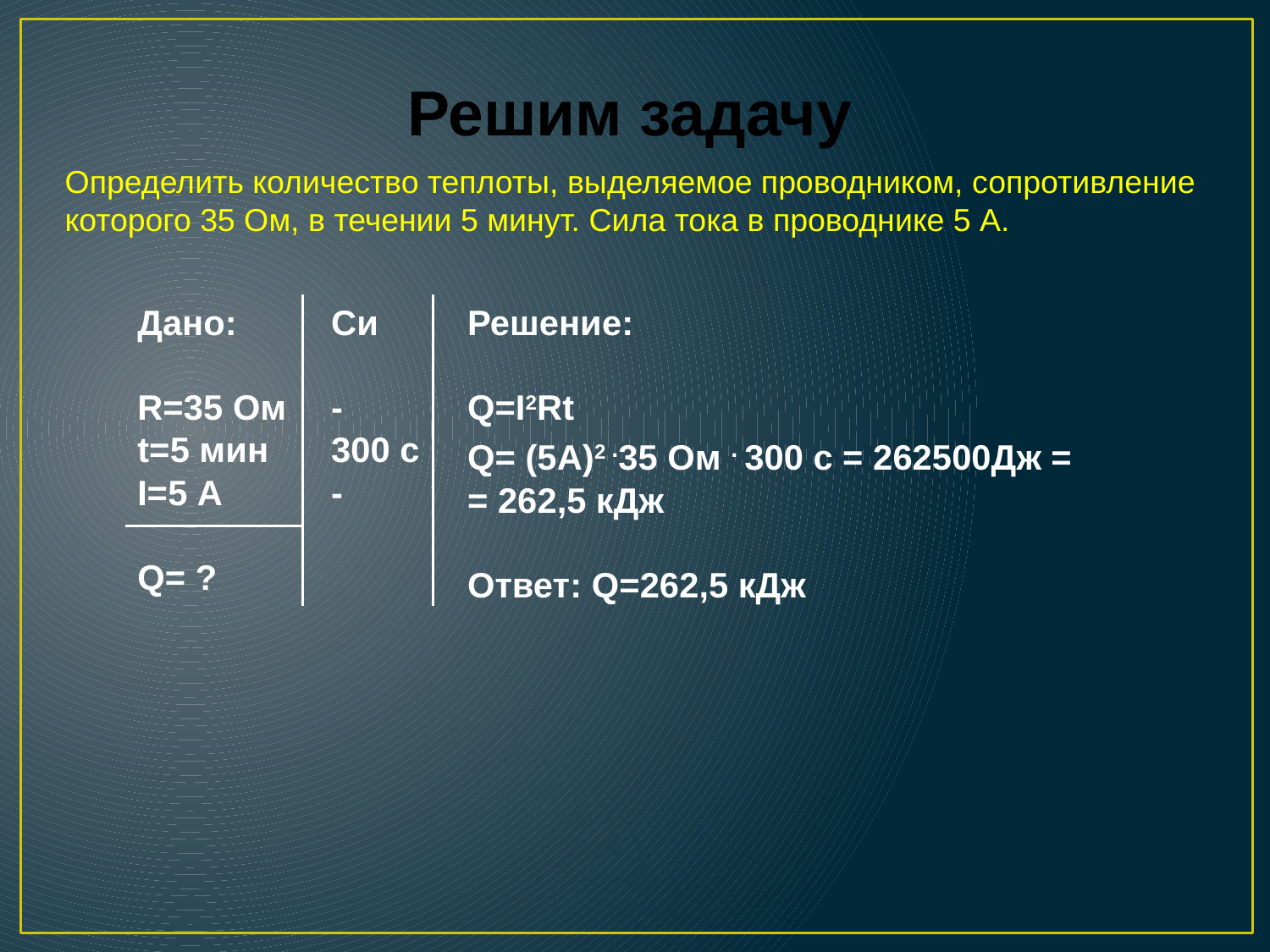

Решим задачу
Определить количество теплоты, выделяемое проводником, сопротивление которого 35 Ом, в течении 5 минут. Сила тока в проводнике 5 А.
Си

-
300 с
-

Дано:

R=35 Ом
t=5 мин
I=5 А

Q= ?
Решение:

Q=I2Rt
Q= (5A)2 .35 Ом . 300 с = 262500Дж =
= 262,5 кДж

Ответ: Q=262,5 кДж